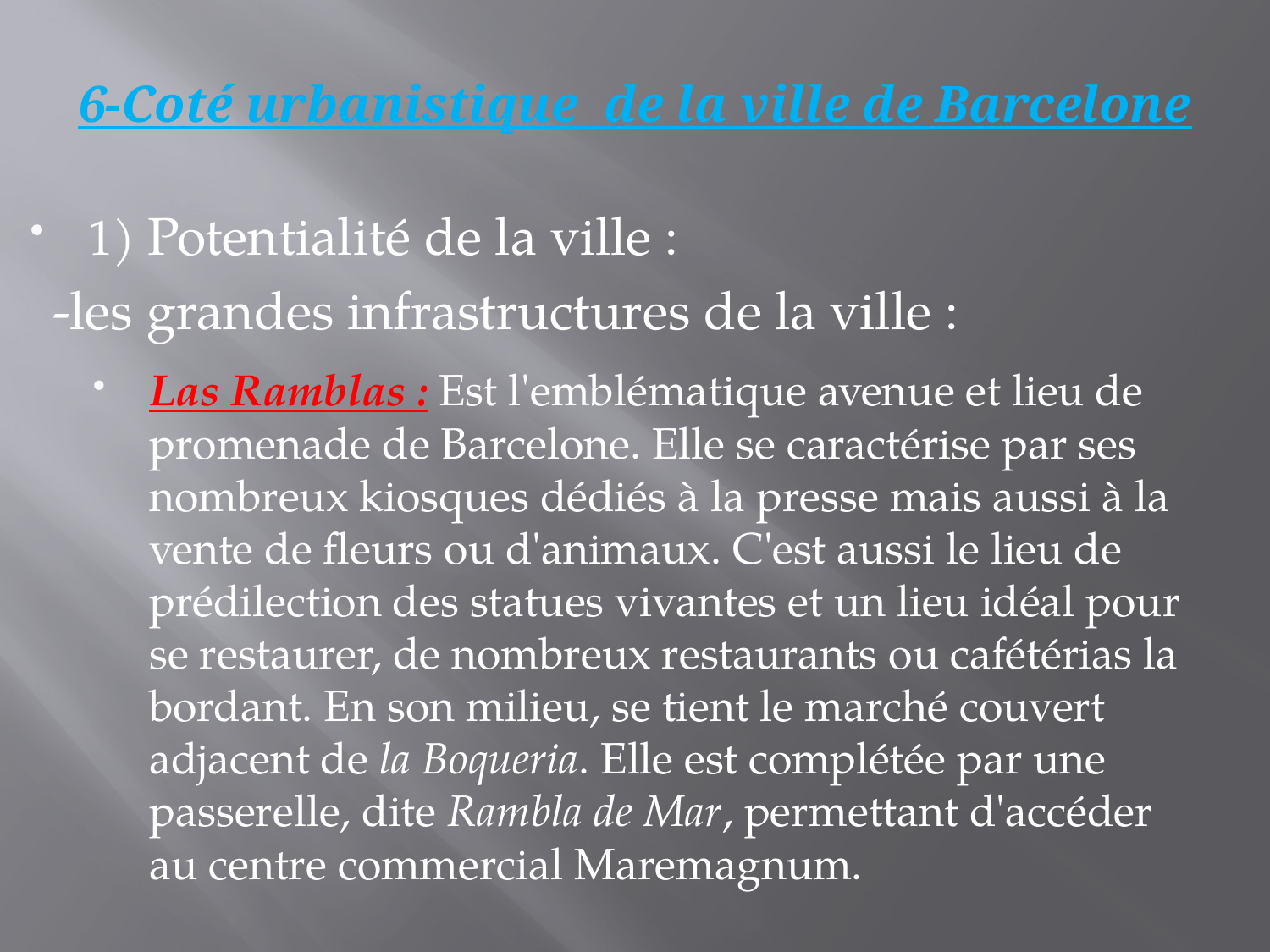

# 6-Coté urbanistique  de la ville de Barcelone
1) Potentialité de la ville :
   -les grandes infrastructures de la ville :

Las Ramblas : Est l'emblématique avenue et lieu de promenade de Barcelone. Elle se caractérise par ses nombreux kiosques dédiés à la presse mais aussi à la vente de fleurs ou d'animaux. C'est aussi le lieu de prédilection des statues vivantes et un lieu idéal pour se restaurer, de nombreux restaurants ou cafétérias la bordant. En son milieu, se tient le marché couvert adjacent de la Boqueria. Elle est complétée par une passerelle, dite Rambla de Mar, permettant d'accéder au centre commercial Maremagnum.